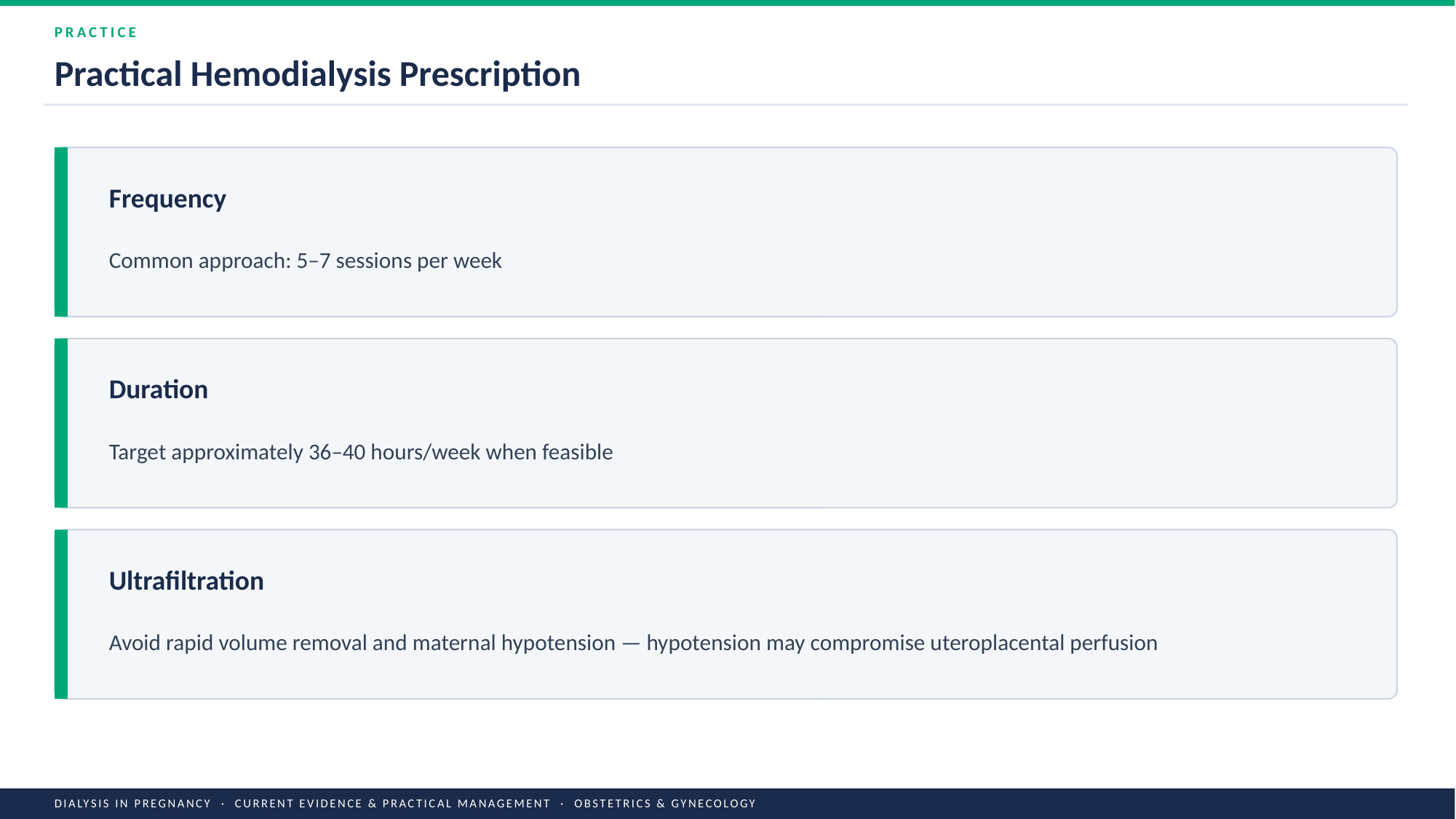

PRACTICE
Practical Hemodialysis Prescription

Frequency
Common approach: 5–7 sessions per week

Duration
Target approximately 36–40 hours/week when feasible

Ultrafiltration
Avoid rapid volume removal and maternal hypotension — hypotension may compromise uteroplacental perfusion

DIALYSIS IN PREGNANCY  ·  CURRENT EVIDENCE & PRACTICAL MANAGEMENT  ·  OBSTETRICS & GYNECOLOGY